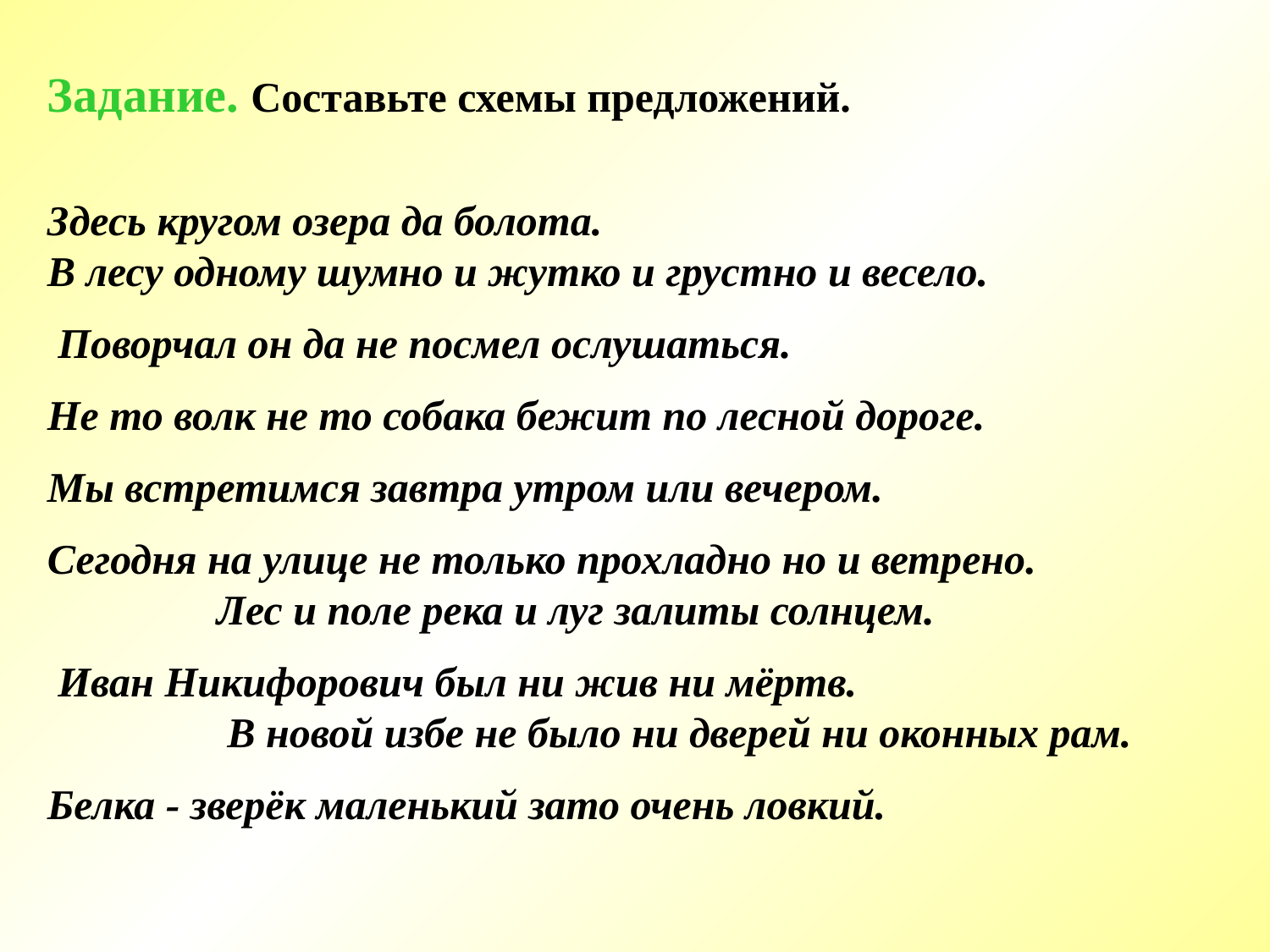

Задание. Составьте схемы предложений.
Здесь кругом озера да болота.                                                        В лесу одному шумно и жутко и грустно и весело.
 Поворчал он да не посмел ослушаться.
Не то волк не то собака бежит по лесной дороге.
Мы встретимся завтра утром или вечером.
Сегодня на улице не только прохладно но и ветрено.                                  Лес и поле река и луг залиты солнцем.
 Иван Никифорович был ни жив ни мёртв.                                                    В новой избе не было ни дверей ни оконных рам.
Белка - зверёк маленький зато очень ловкий.